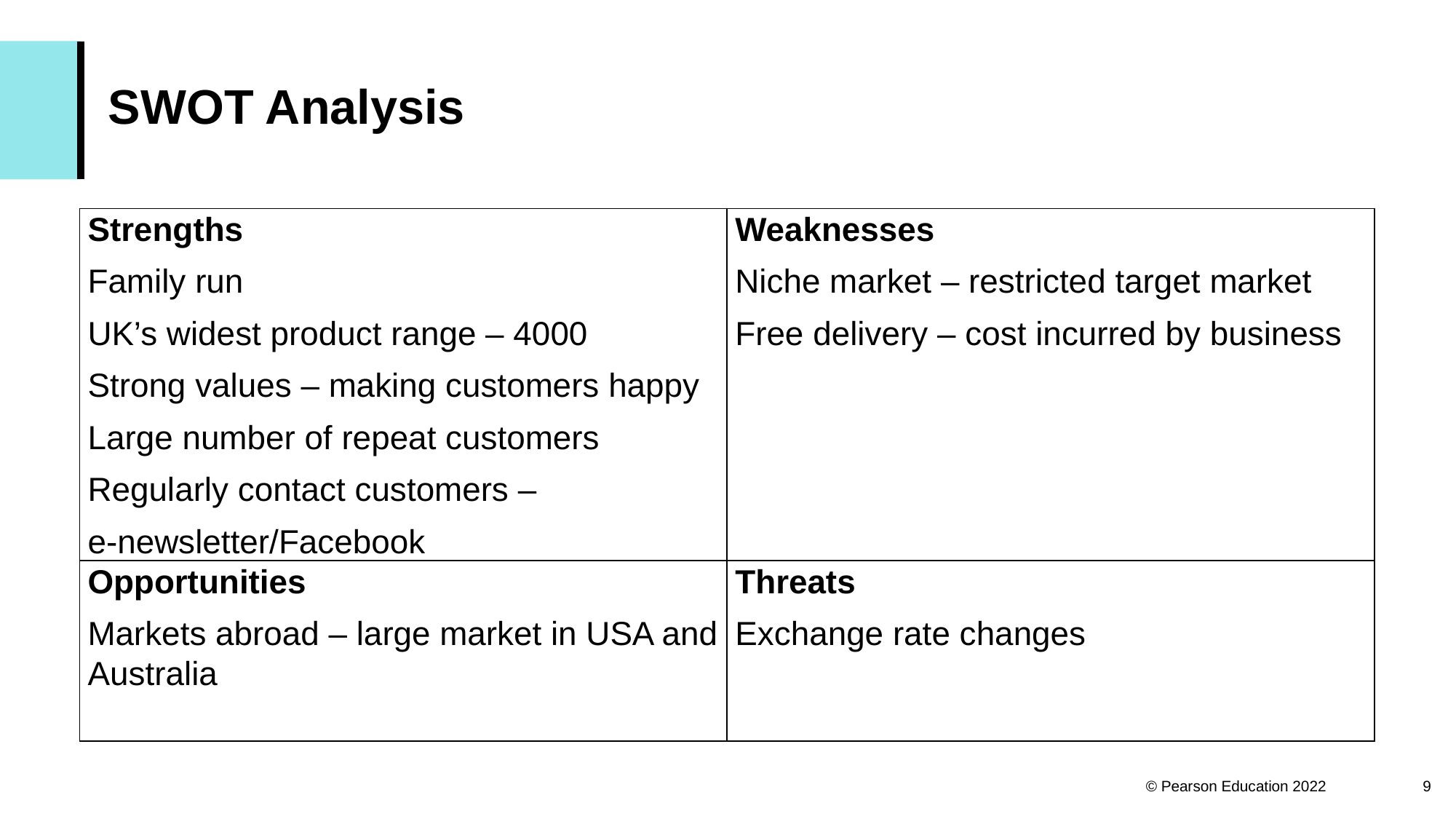

# SWOT Analysis
| Strengths Family run UK’s widest product range – 4000 Strong values – making customers happy Large number of repeat customers Regularly contact customers – e-newsletter/Facebook | Weaknesses Niche market – restricted target market Free delivery – cost incurred by business |
| --- | --- |
| Opportunities Markets abroad – large market in USA and Australia | Threats Exchange rate changes |